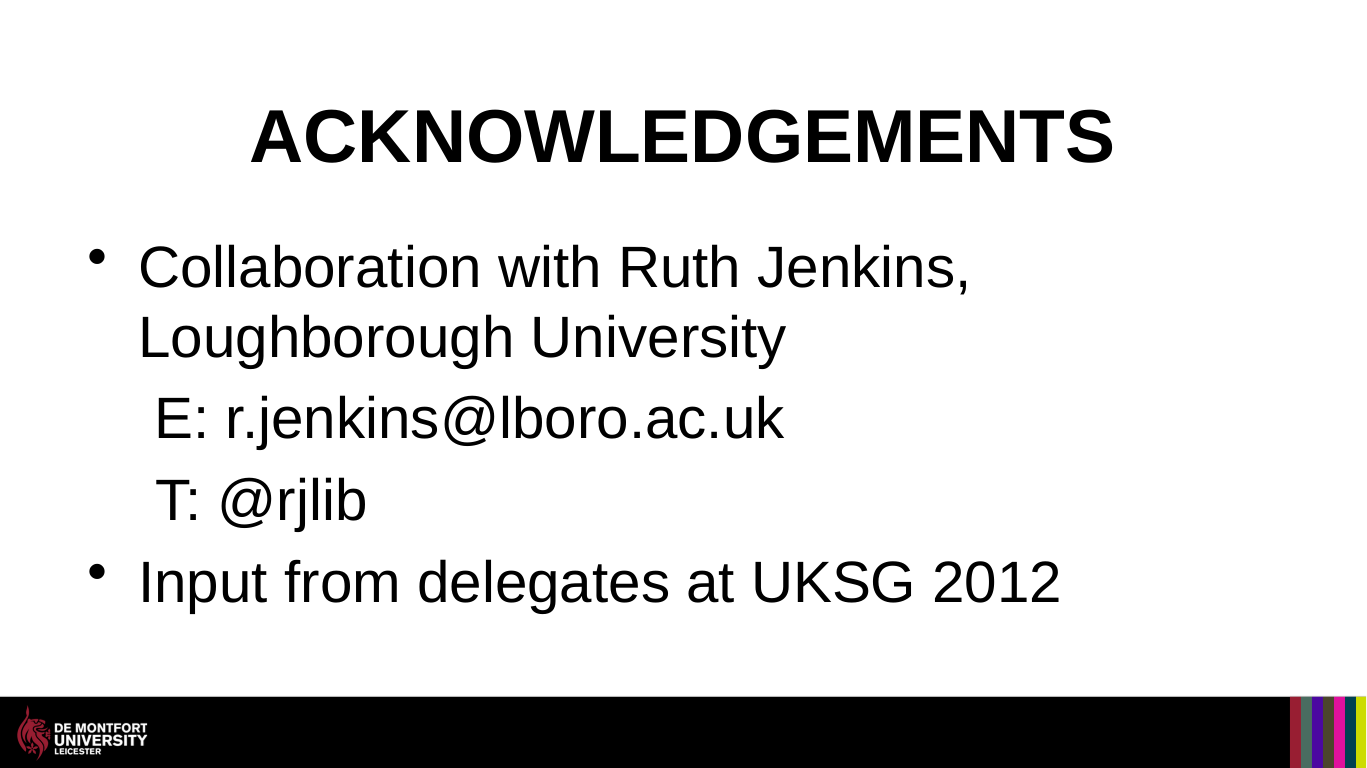

# acknowledgements
Collaboration with Ruth Jenkins, Loughborough University
	 E: r.jenkins@lboro.ac.uk
T: @rjlib
Input from delegates at UKSG 2012